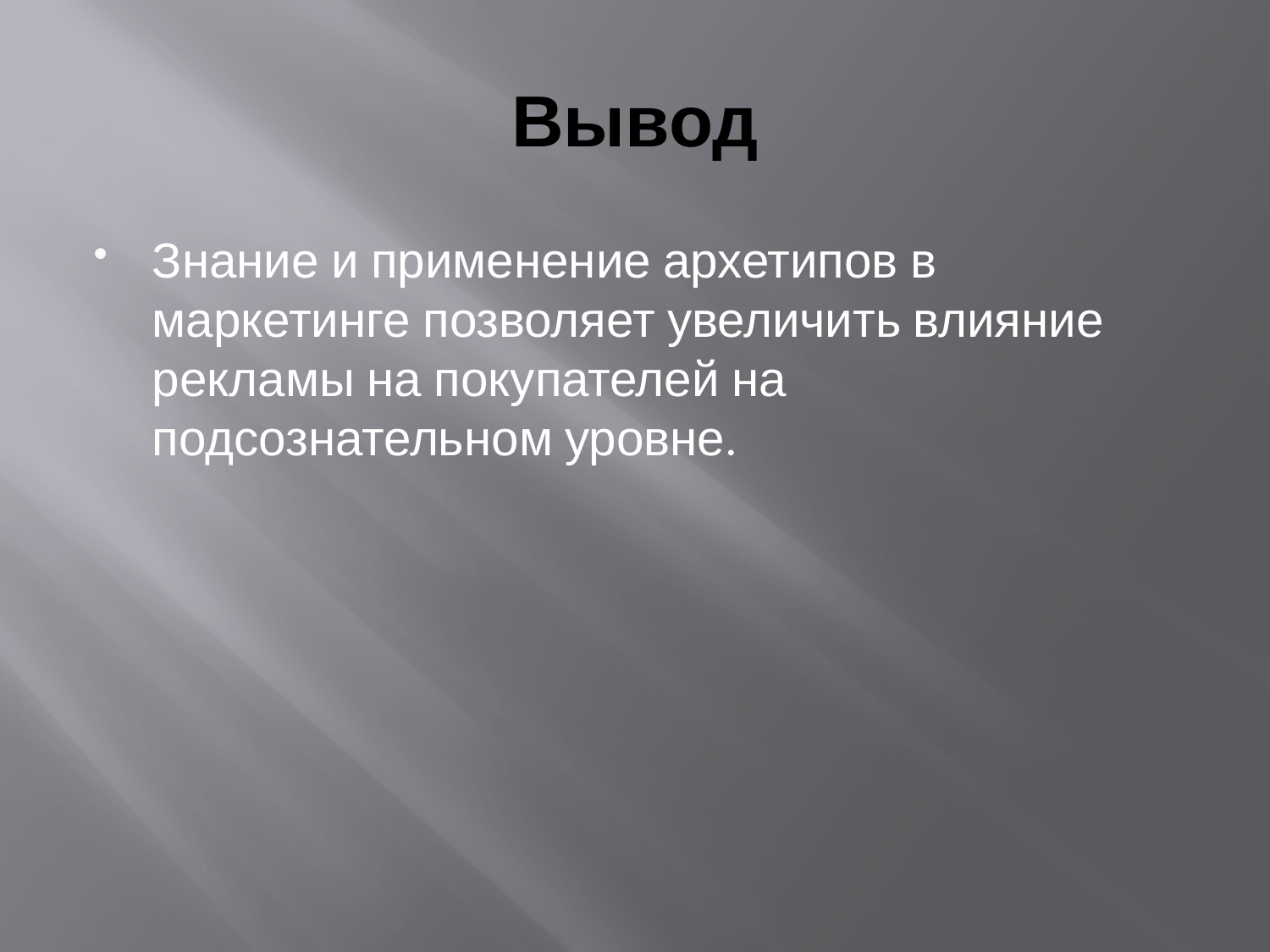

# Вывод
Знание и применение архетипов в маркетинге позволяет увеличить влияние рекламы на покупателей на подсознательном уровне.